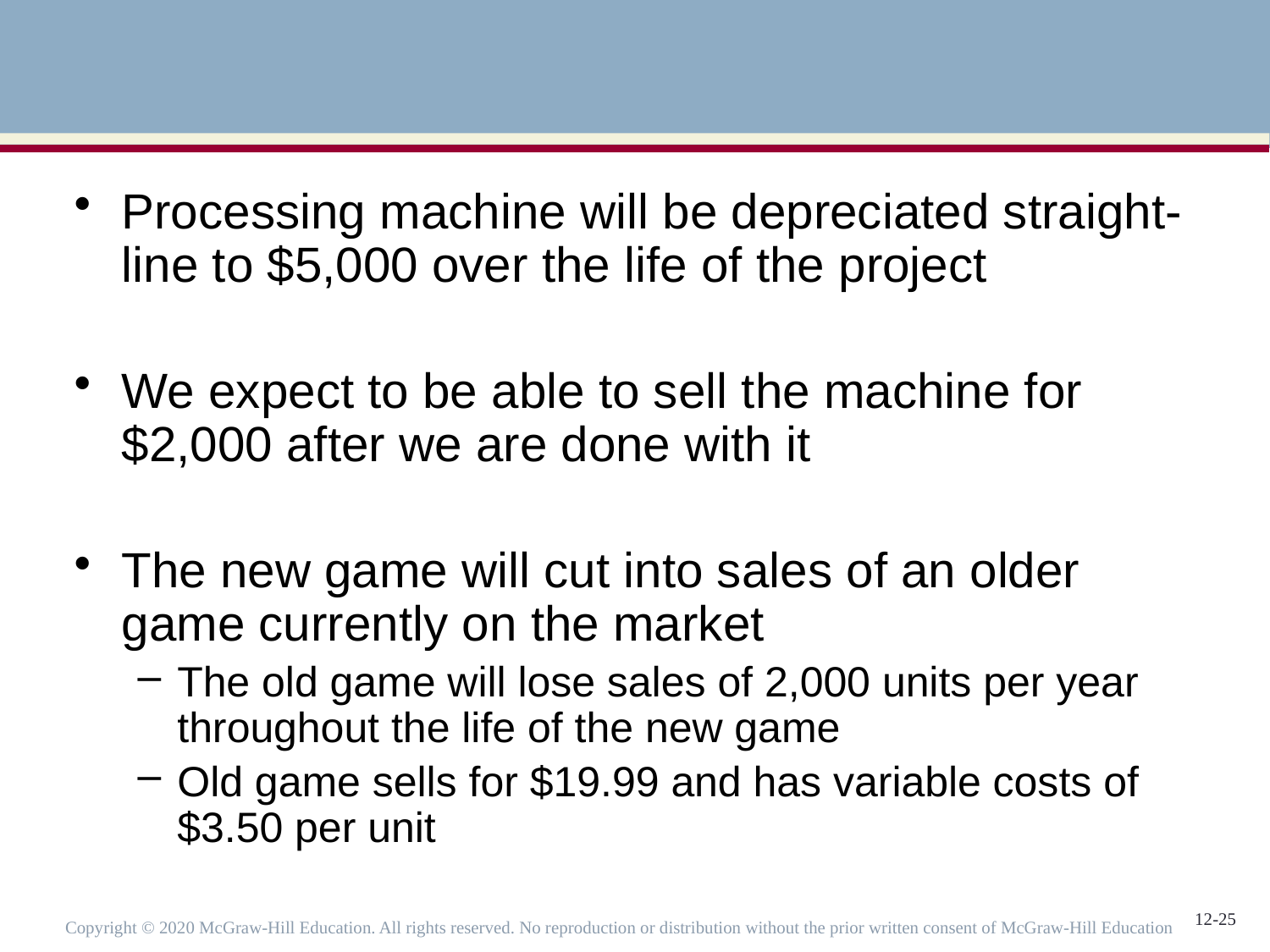

Processing machine will be depreciated straight-line to $5,000 over the life of the project

We expect to be able to sell the machine for $2,000 after we are done with it

The new game will cut into sales of an older game currently on the market
The old game will lose sales of 2,000 units per year throughout the life of the new game
Old game sells for $19.99 and has variable costs of $3.50 per unit
Copyright © 2020 McGraw-Hill Education. All rights reserved. No reproduction or distribution without the prior written consent of McGraw-Hill Education